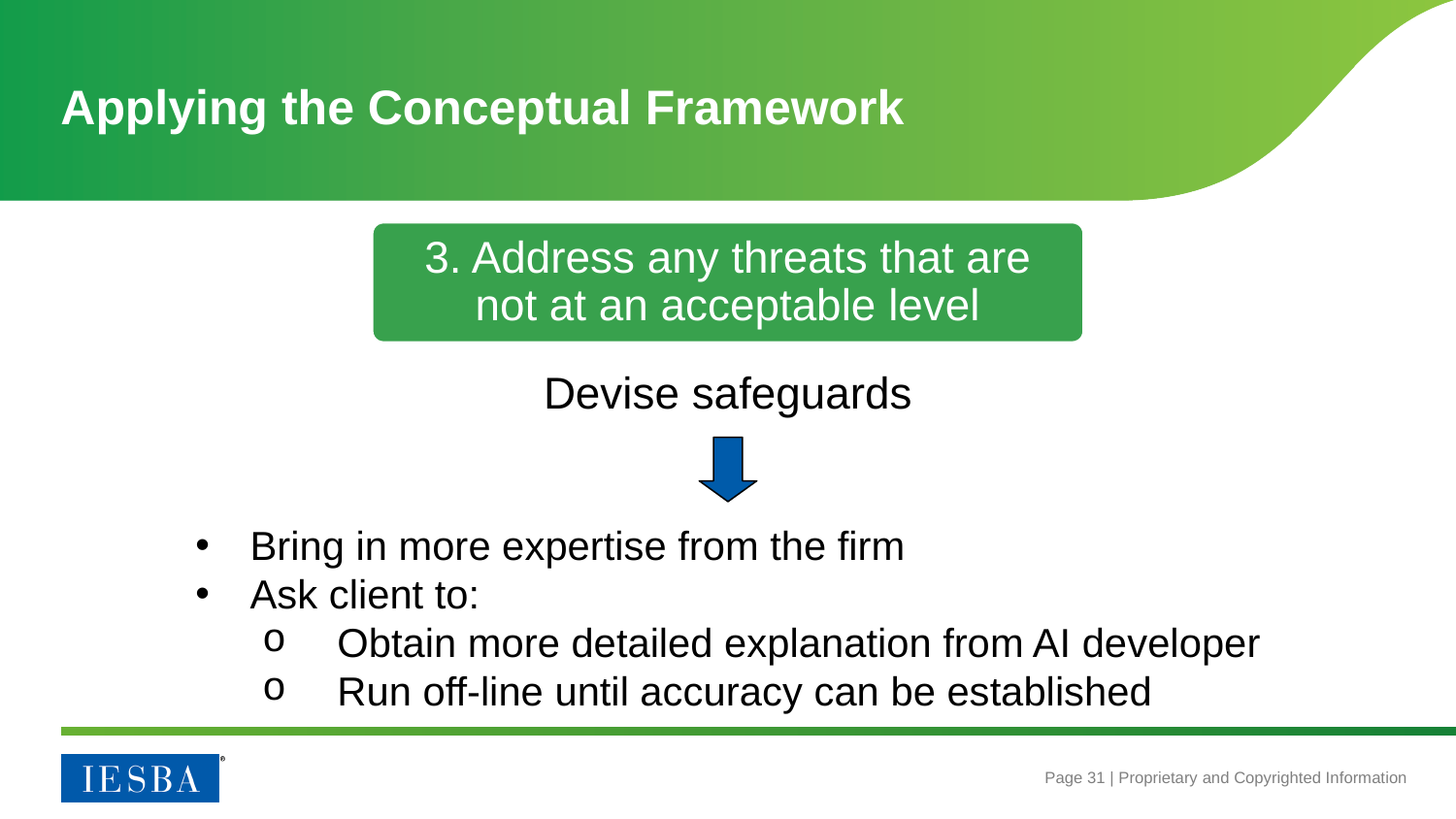

# Applying the Conceptual Framework

3. Address any threats that are not at an acceptable level
Devise safeguards

Bring in more expertise from the firm
Ask client to:
Obtain more detailed explanation from AI developer
Run off-line until accuracy can be established